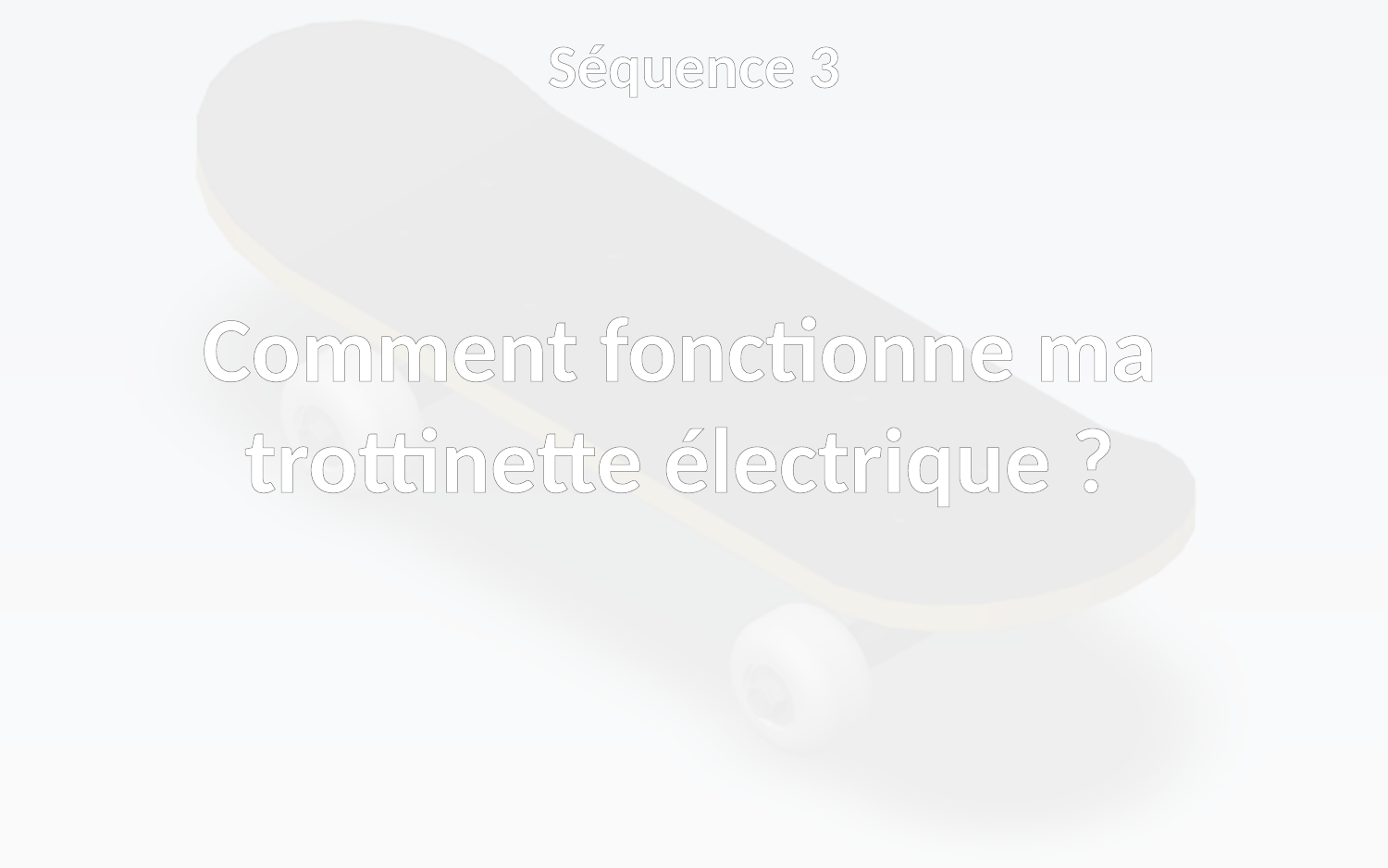

Séquence 3
Comment fonctionne ma
trottinette électrique ?